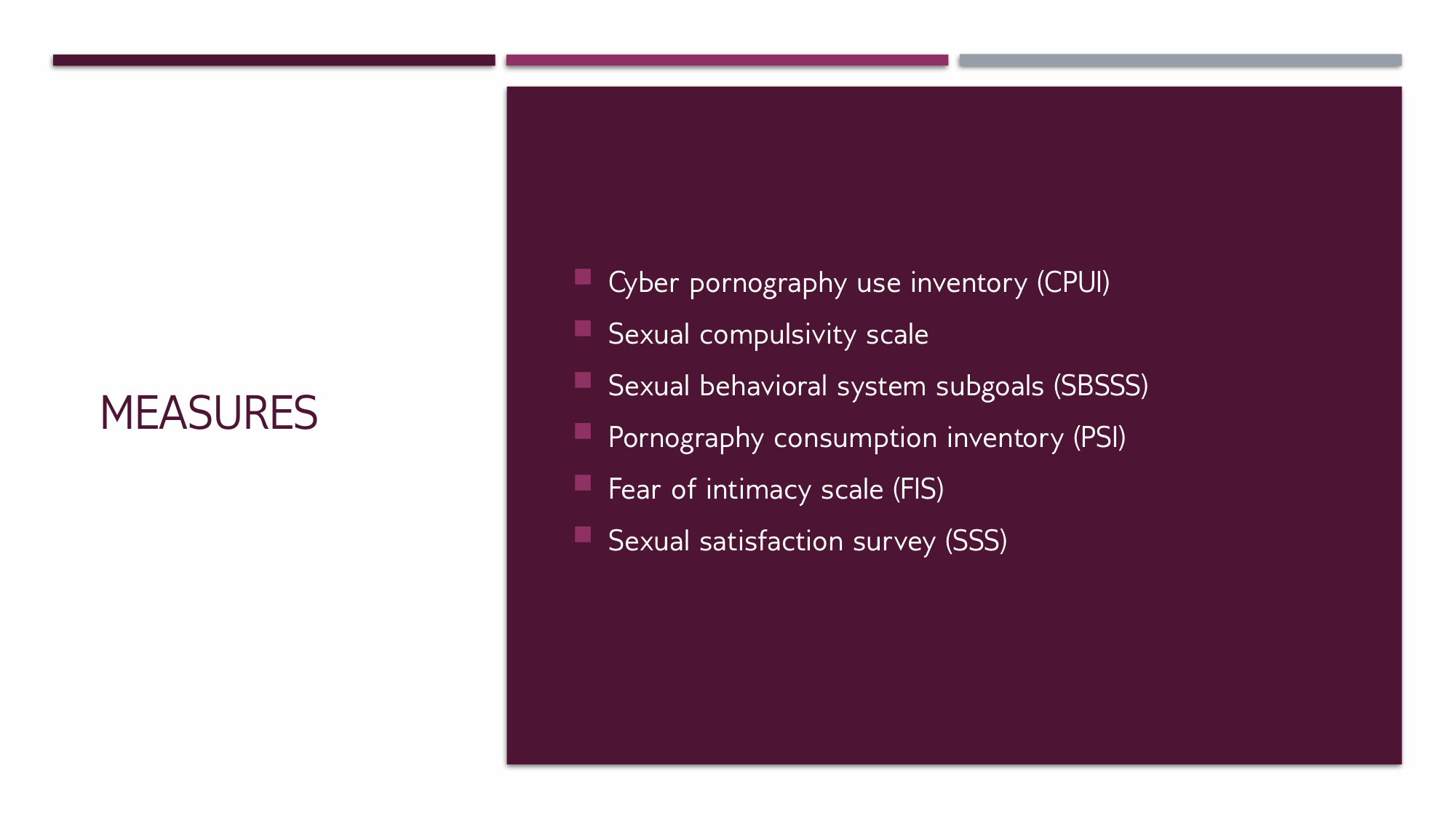

# Measures
Cyber pornography use inventory (CPUI)
Sexual compulsivity scale
Sexual behavioral system subgoals (SBSSS)
Pornography consumption inventory (PSI)
Fear of intimacy scale (FIS)
Sexual satisfaction survey (SSS)